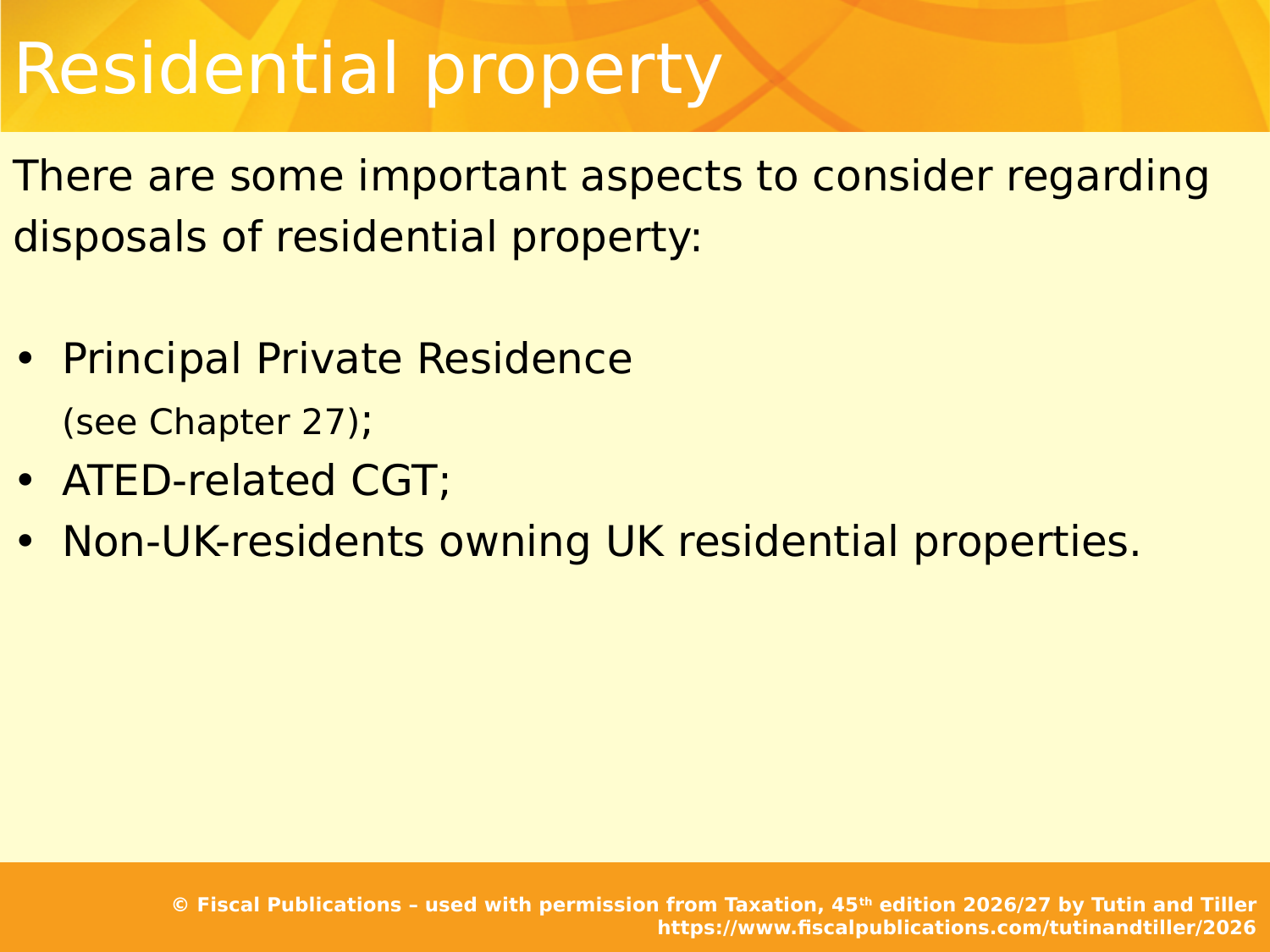

# Residential property
There are some important aspects to consider regarding disposals of residential property:

•	Principal Private Residence
	(see Chapter 27);
•	ATED-related CGT;
•	Non-UK-residents owning UK residential properties.